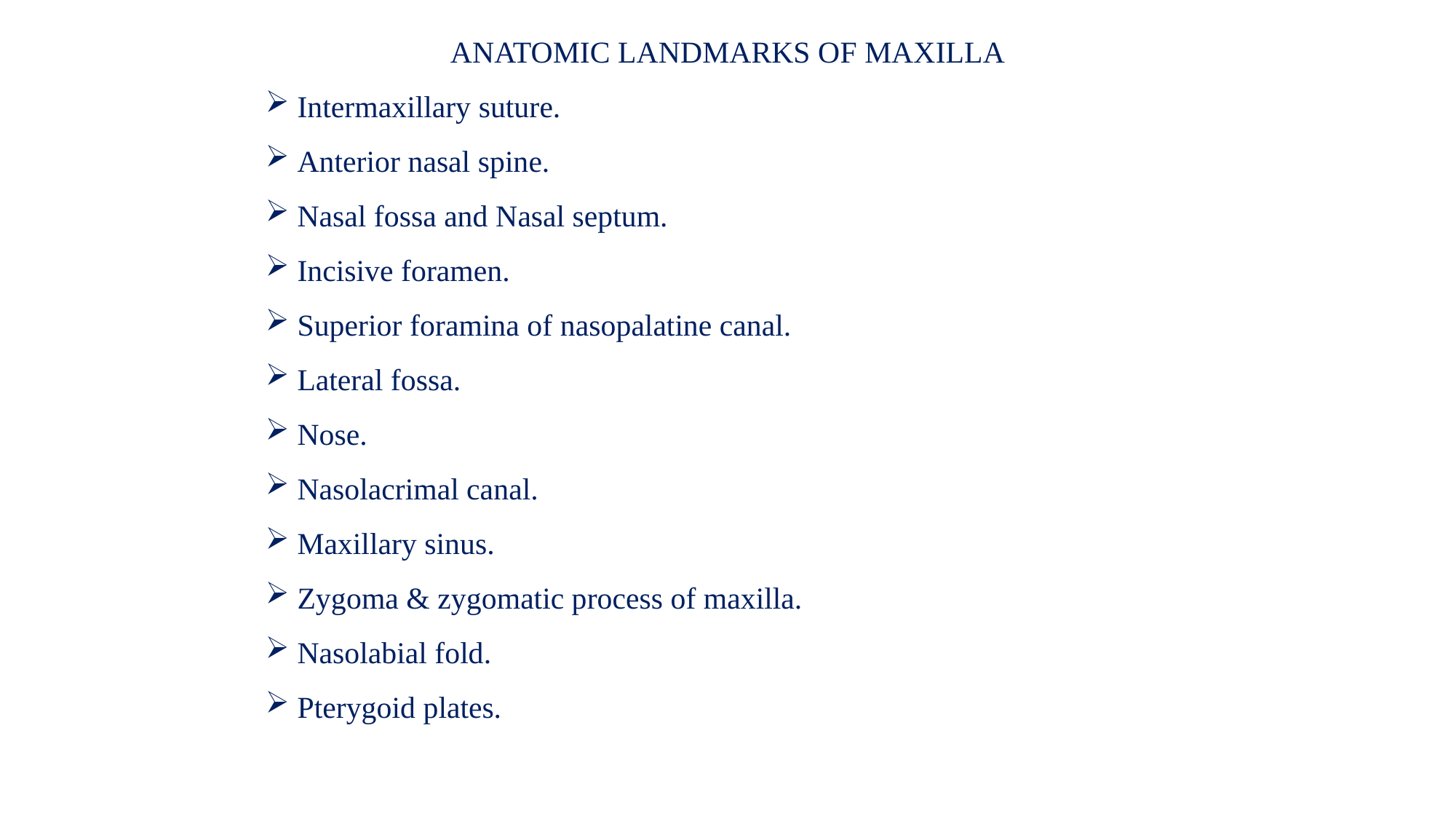

ANATOMIC LANDMARKS OF MAXILLA
 Intermaxillary suture.
 Anterior nasal spine.
 Nasal fossa and Nasal septum.
 Incisive foramen.
 Superior foramina of nasopalatine canal.
 Lateral fossa.
 Nose.
 Nasolacrimal canal.
 Maxillary sinus.
 Zygoma & zygomatic process of maxilla.
 Nasolabial fold.
 Pterygoid plates.